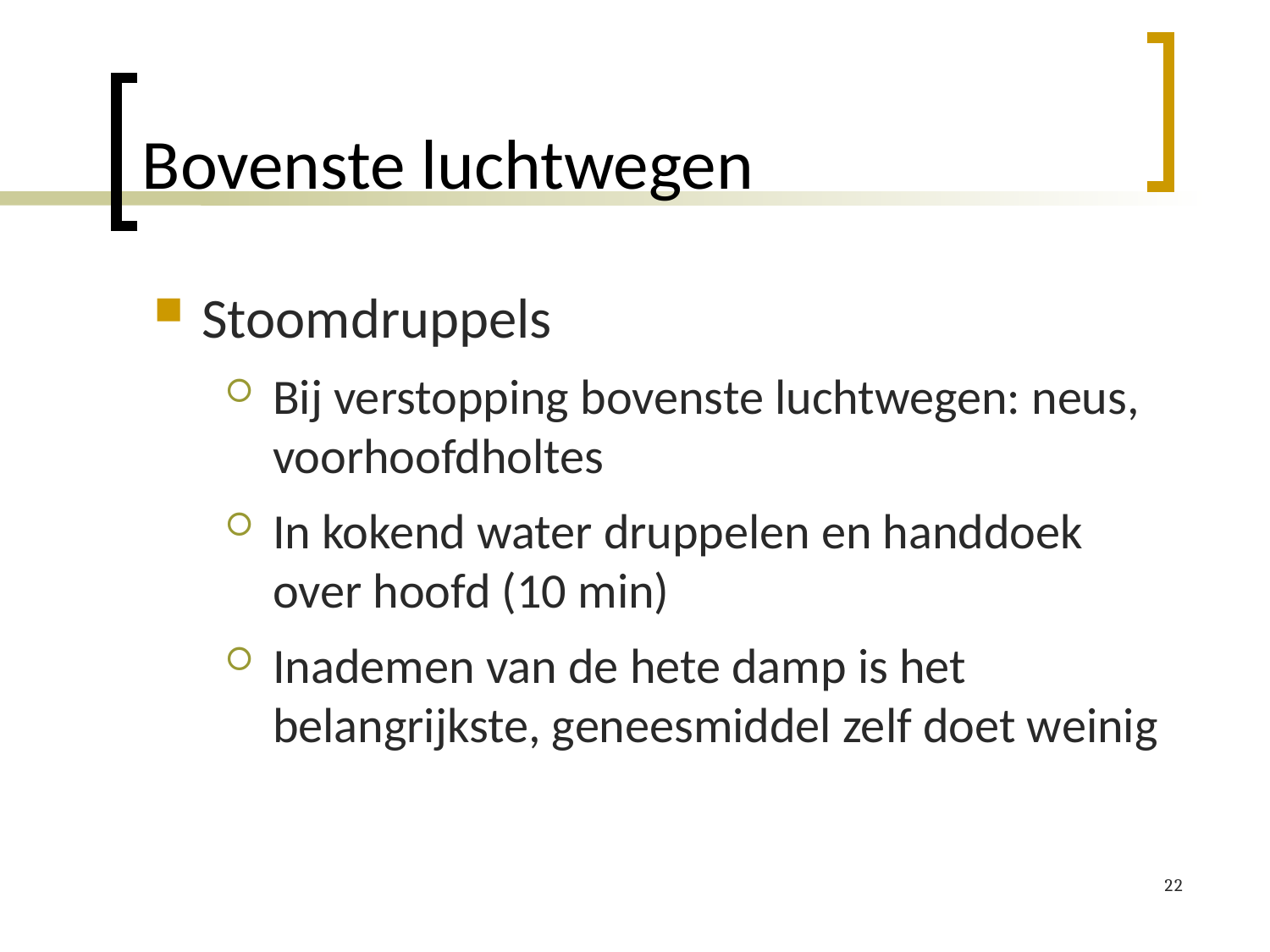

# Bovenste luchtwegen
Stoomdruppels
Bij verstopping bovenste luchtwegen: neus, voorhoofdholtes
In kokend water druppelen en handdoek over hoofd (10 min)
Inademen van de hete damp is het belangrijkste, geneesmiddel zelf doet weinig

22